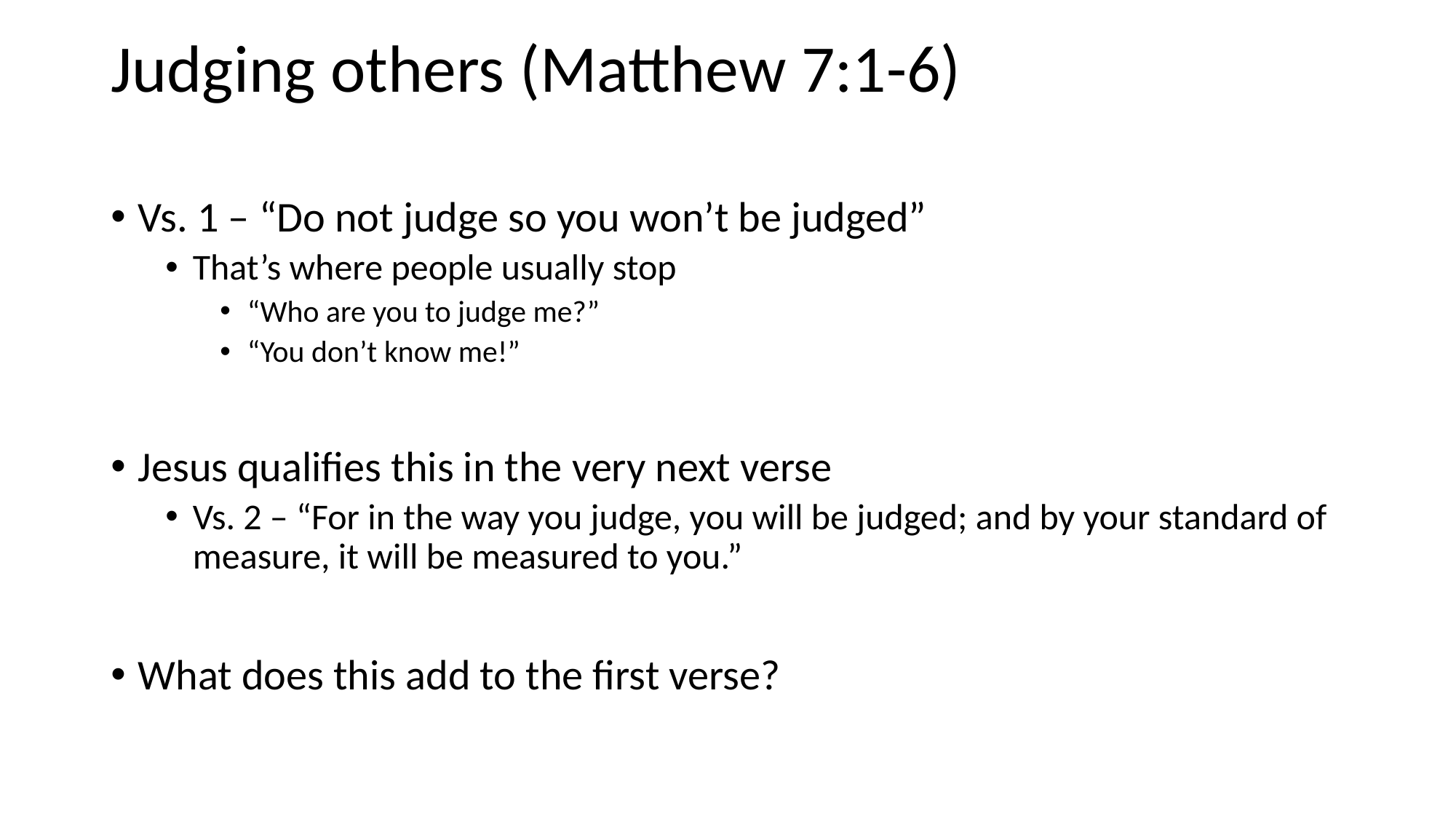

# Judging others (Matthew 7:1-6)

Vs. 1 – “Do not judge so you won’t be judged”
That’s where people usually stop
“Who are you to judge me?”
“You don’t know me!”

Jesus qualifies this in the very next verse
Vs. 2 – “For in the way you judge, you will be judged; and by your standard of measure, it will be measured to you.”

What does this add to the first verse?